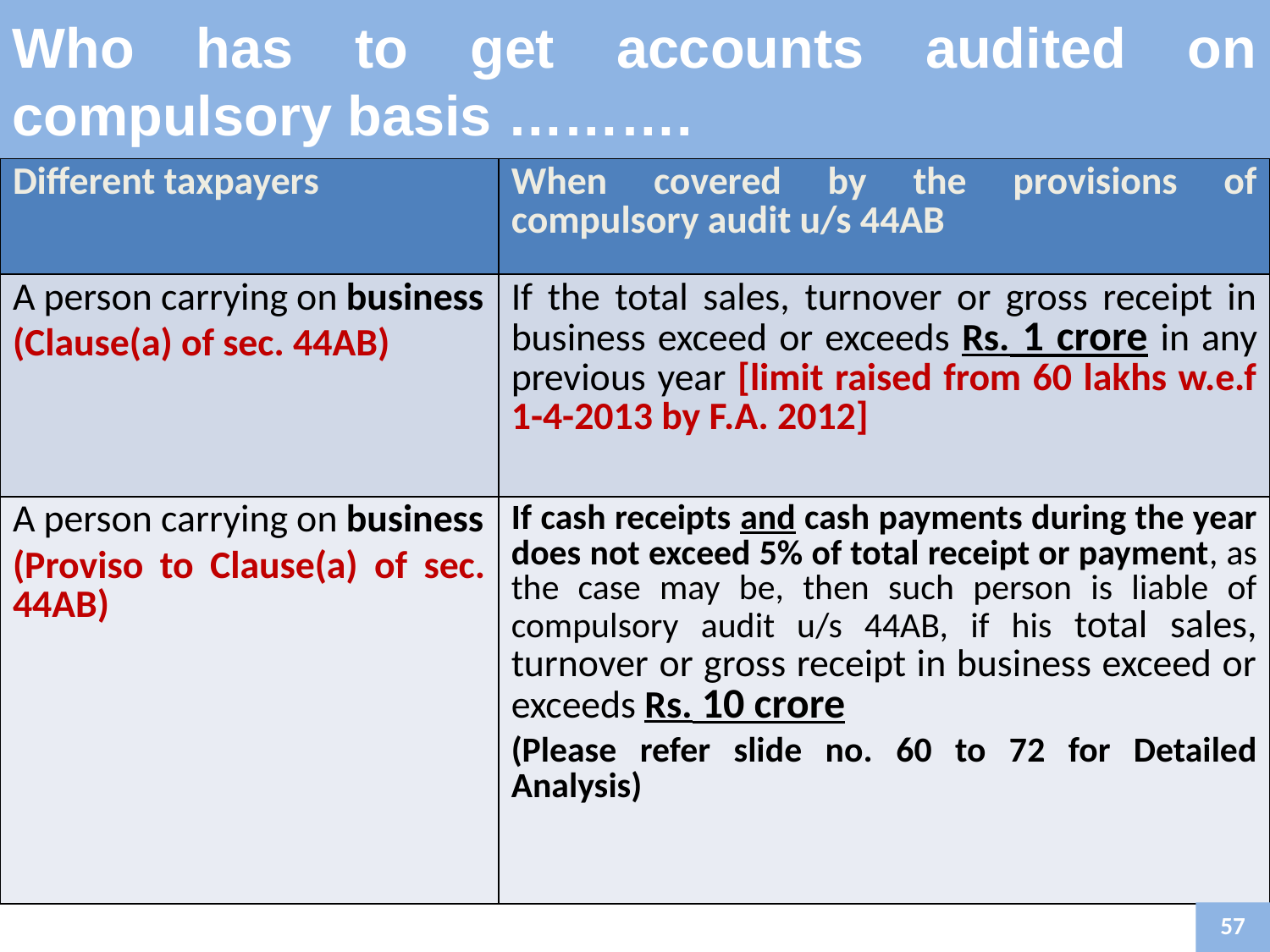

Who has to get accounts audited on compulsory basis ……….
| Different taxpayers | When covered by the provisions of compulsory audit u/s 44AB |
| --- | --- |
| A person carrying on business (Clause(a) of sec. 44AB) | If the total sales, turnover or gross receipt in business exceed or exceeds Rs. 1 crore in any previous year [limit raised from 60 lakhs w.e.f 1-4-2013 by F.A. 2012] |
| A person carrying on business (Proviso to Clause(a) of sec. 44AB) | If cash receipts and cash payments during the year does not exceed 5% of total receipt or payment, as the case may be, then such person is liable of compulsory audit u/s 44AB, if his total sales, turnover or gross receipt in business exceed or exceeds Rs. 10 crore (Please refer slide no. 60 to 72 for Detailed Analysis) |
57